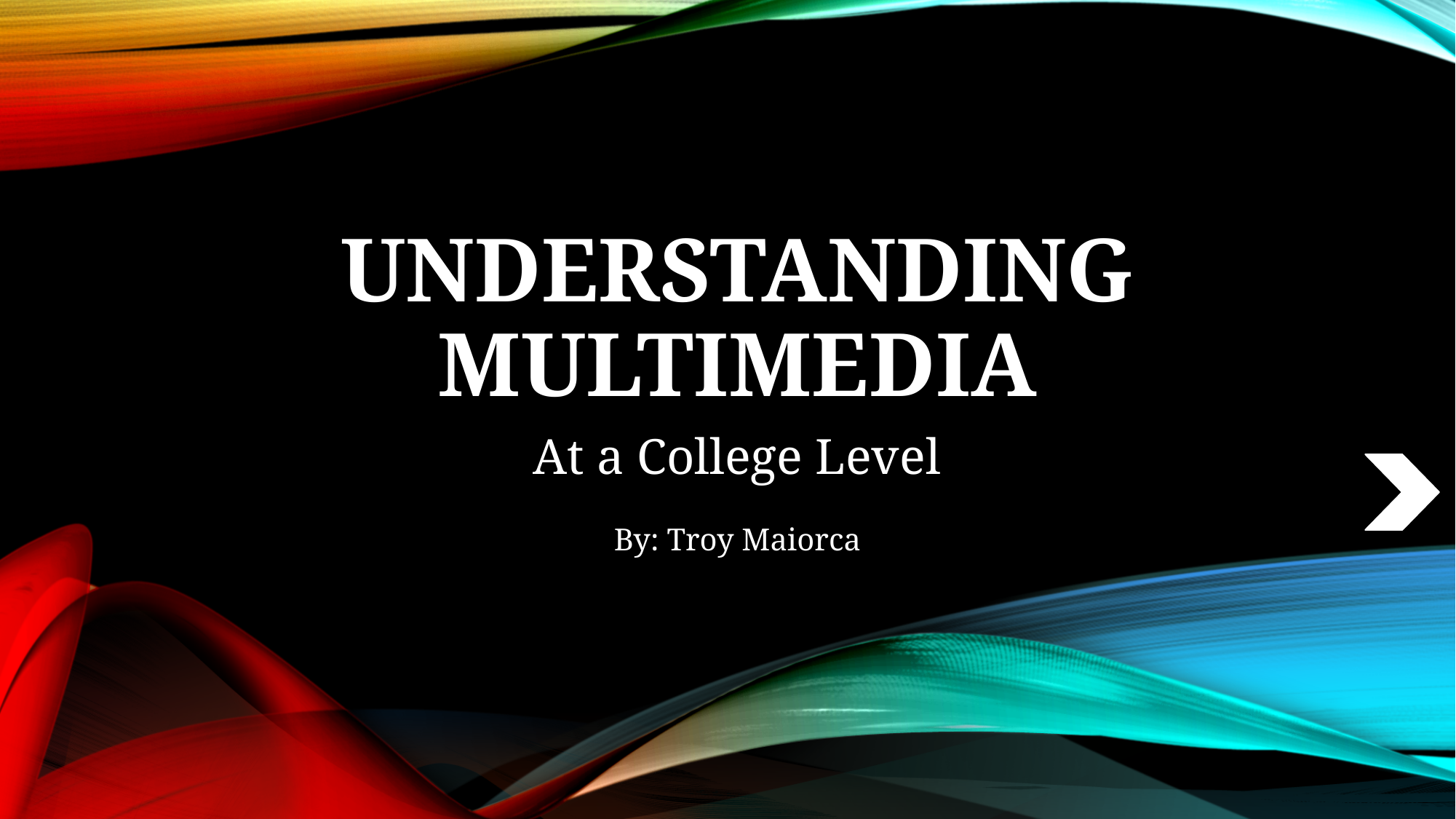

# Understanding Multimedia
At a College Level

By: Troy Maiorca